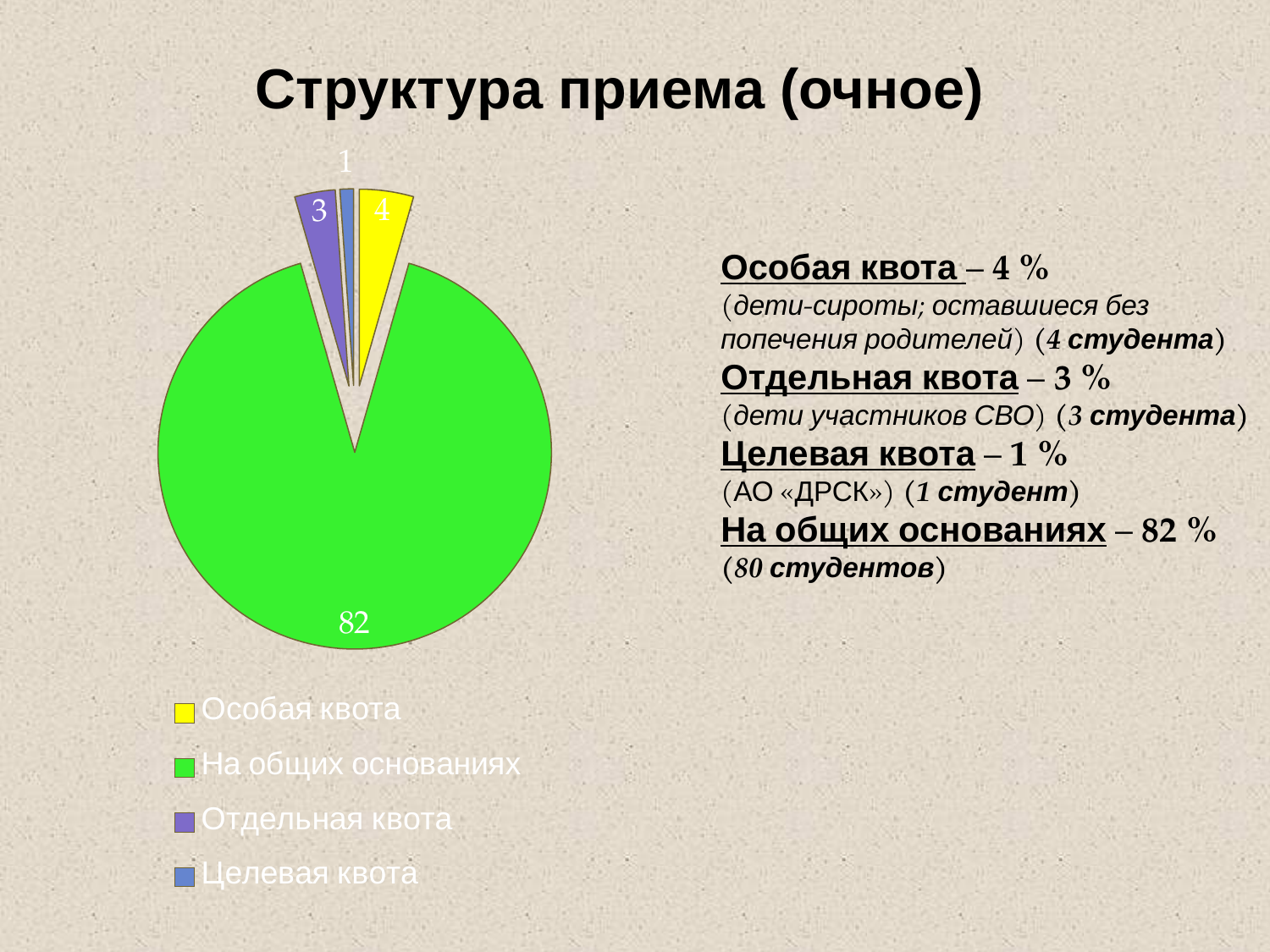

# Структура приема (очное)

### Chart

| Category | структура  |
|---|---|
| Особая квота | 4.0 |
| На общих основаниях | 82.0 |
| Отдельная квота  | 3.0 |
| Целевая квота  | 1.0 |
Особая квота – 4 %
(дети-сироты; оставшиеся без попечения родителей) (4 студента)
Отдельная квота – 3 %
(дети участников СВО) (3 студента)
Целевая квота – 1 %
(АО «ДРСК») (1 студент)
На общих основаниях – 82 %
(80 студентов)